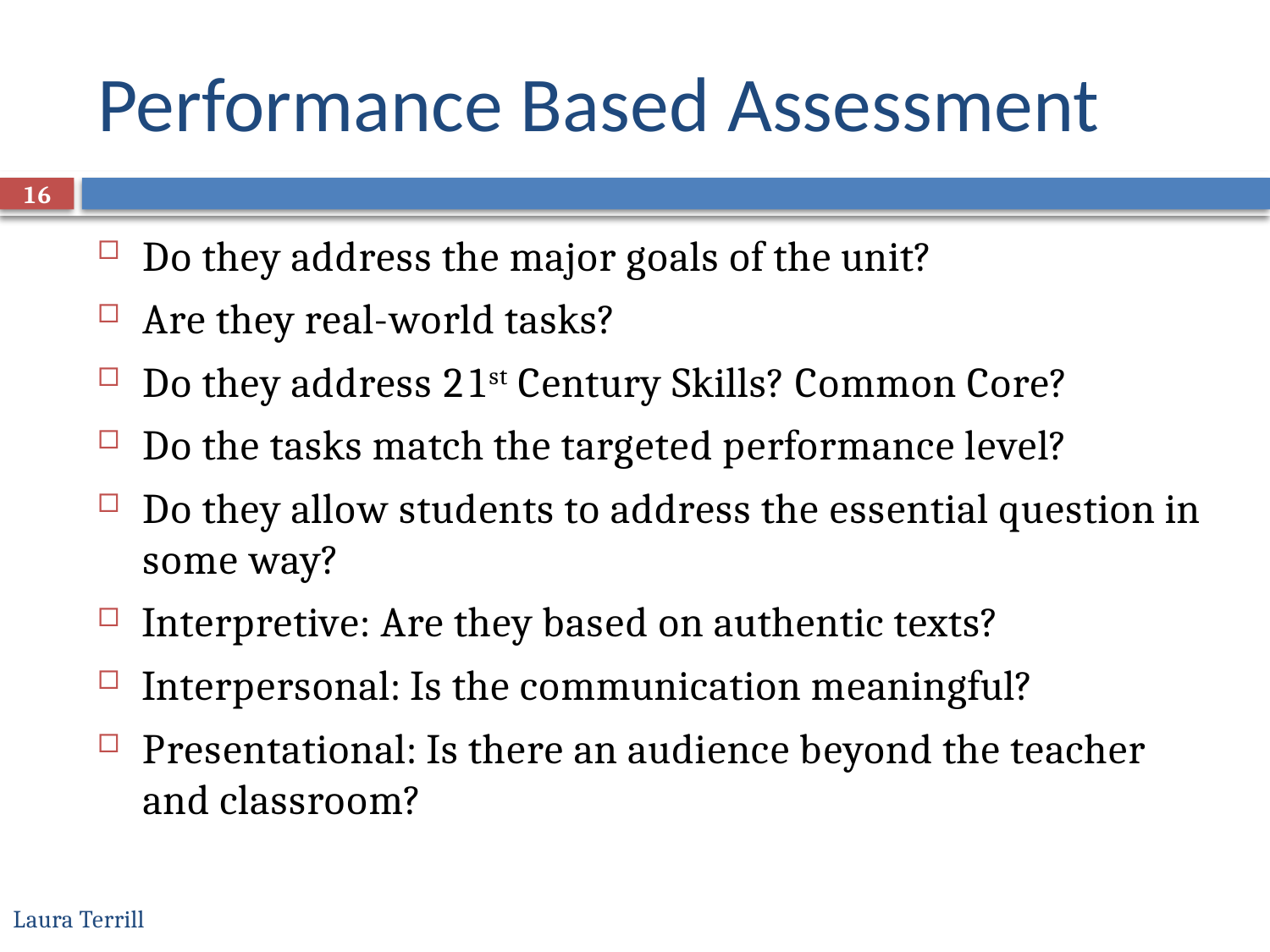

# Performance Based Assessment
16
Do they address the major goals of the unit?
Are they real-world tasks?
Do they address 21st Century Skills? Common Core?
Do the tasks match the targeted performance level?
Do they allow students to address the essential question in some way?
Interpretive: Are they based on authentic texts?
Interpersonal: Is the communication meaningful?
Presentational: Is there an audience beyond the teacher and classroom?

Laura Terrill